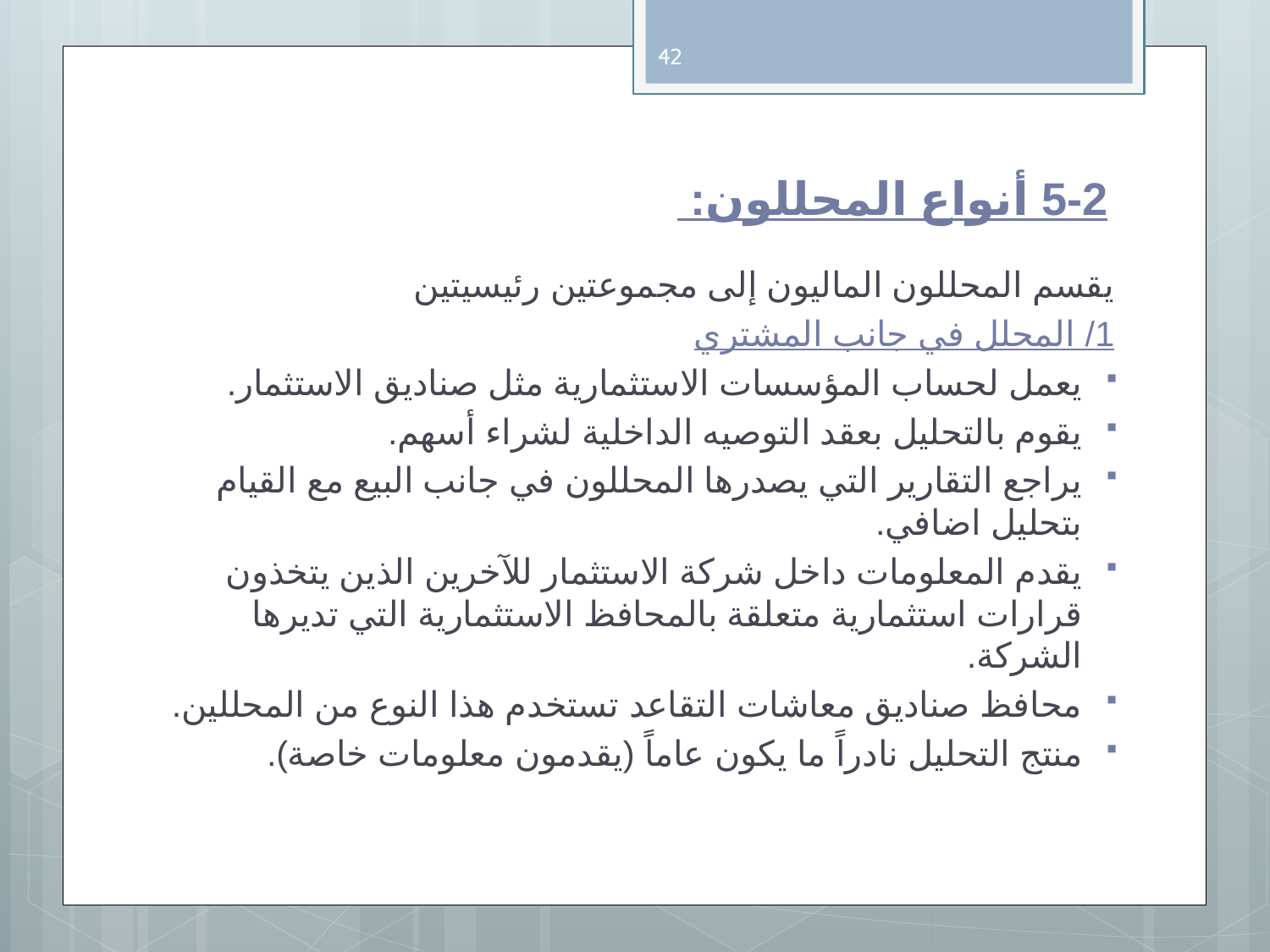

42
# 5-2 أنواع المحللون:
يقسم المحللون الماليون إلى مجموعتين رئيسيتين
1/ المحلل في جانب المشتري
يعمل لحساب المؤسسات الاستثمارية مثل صناديق الاستثمار.
يقوم بالتحليل بعقد التوصيه الداخلية لشراء أسهم.
يراجع التقارير التي يصدرها المحللون في جانب البيع مع القيام بتحليل اضافي.
يقدم المعلومات داخل شركة الاستثمار للآخرين الذين يتخذون قرارات استثمارية متعلقة بالمحافظ الاستثمارية التي تديرها الشركة.
محافظ صناديق معاشات التقاعد تستخدم هذا النوع من المحللين.
منتج التحليل نادراً ما يكون عاماً (يقدمون معلومات خاصة).